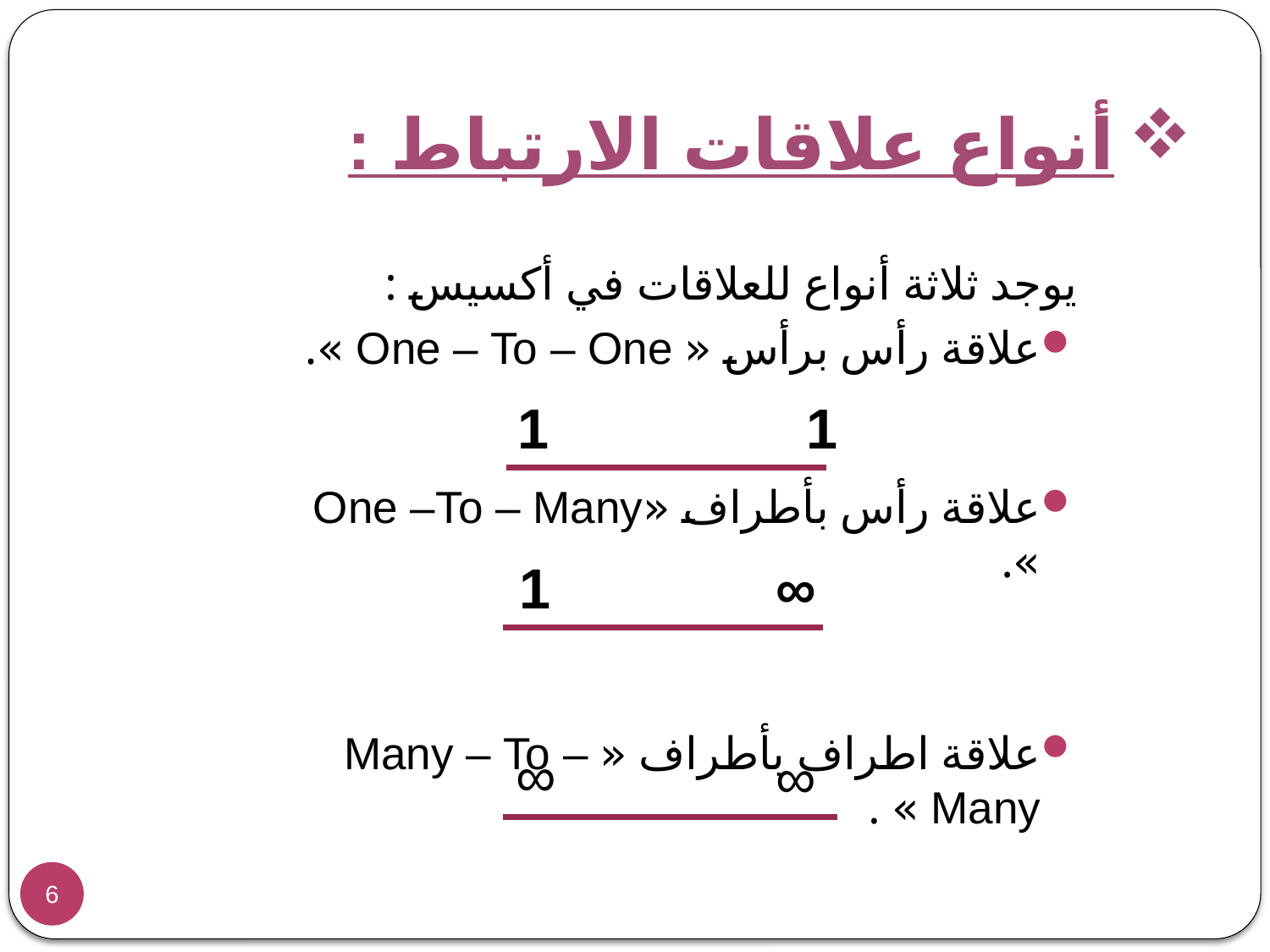

# أنواع علاقات الارتباط :
يوجد ثلاثة أنواع للعلاقات في أكسيس :
علاقة رأس برأس « One – To – One ».

علاقة رأس بأطراف «One –To – Many   ».

علاقة اطراف بأطراف « Many – To – Many » .
1
1
1
∞
∞
∞
6